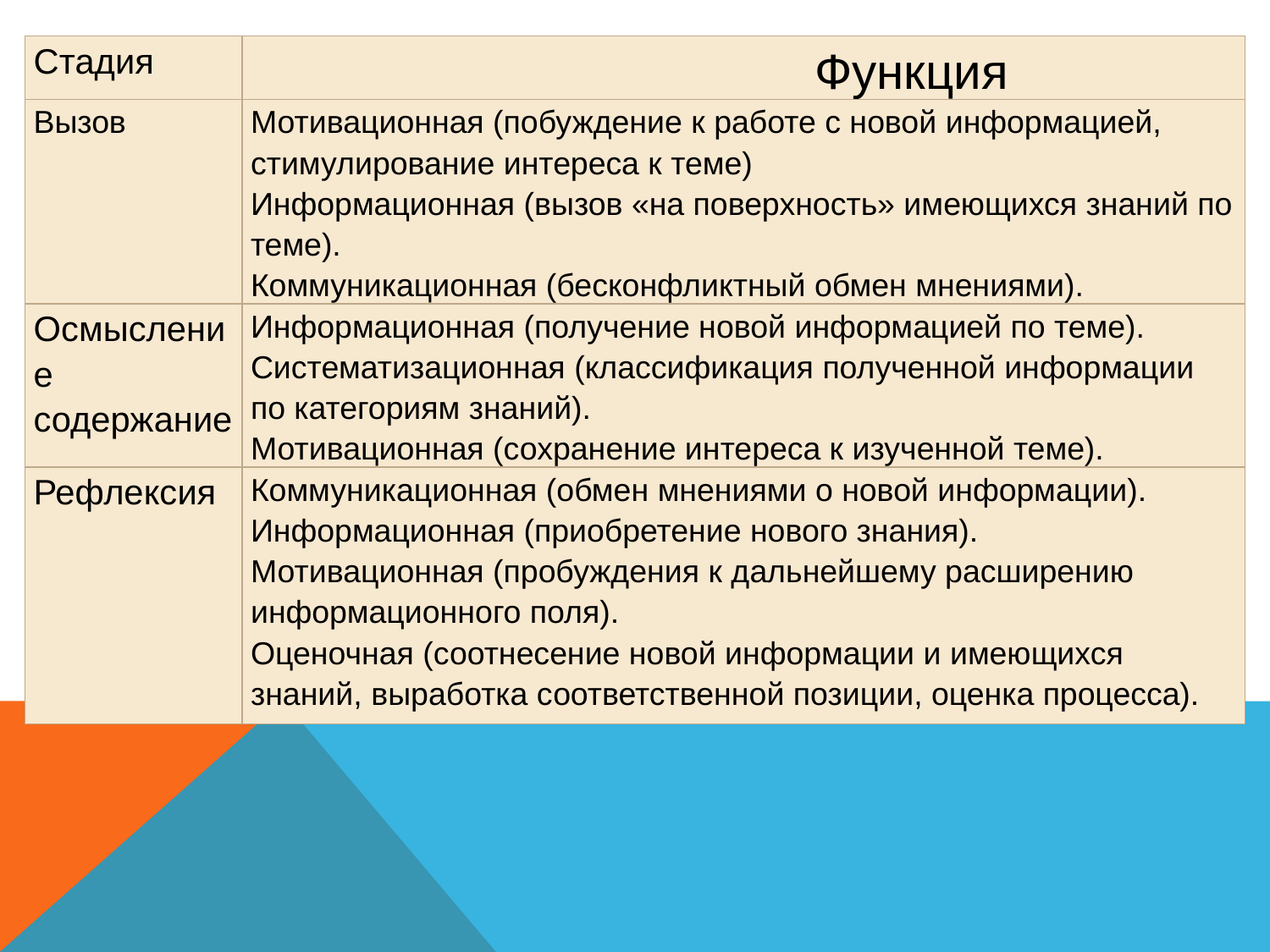

| Стадия | Функция |
| --- | --- |
| Вызов | Мотивационная (побуждение к работе с новой информацией, стимулирование интереса к теме) Информационная (вызов «на поверхность» имеющихся знаний по теме). Коммуникационная (бесконфликтный обмен мнениями). |
| Осмысление содержание | Информационная (получение новой информацией по теме). Систематизационная (классификация полученной информации по категориям знаний). Мотивационная (сохранение интереса к изученной теме). |
| Рефлексия | Коммуникационная (обмен мнениями о новой информации). Информационная (приобретение нового знания). Мотивационная (пробуждения к дальнейшему расширению информационного поля). Оценочная (соотнесение новой информации и имеющихся знаний, выработка соответственной позиции, оценка процесса). |